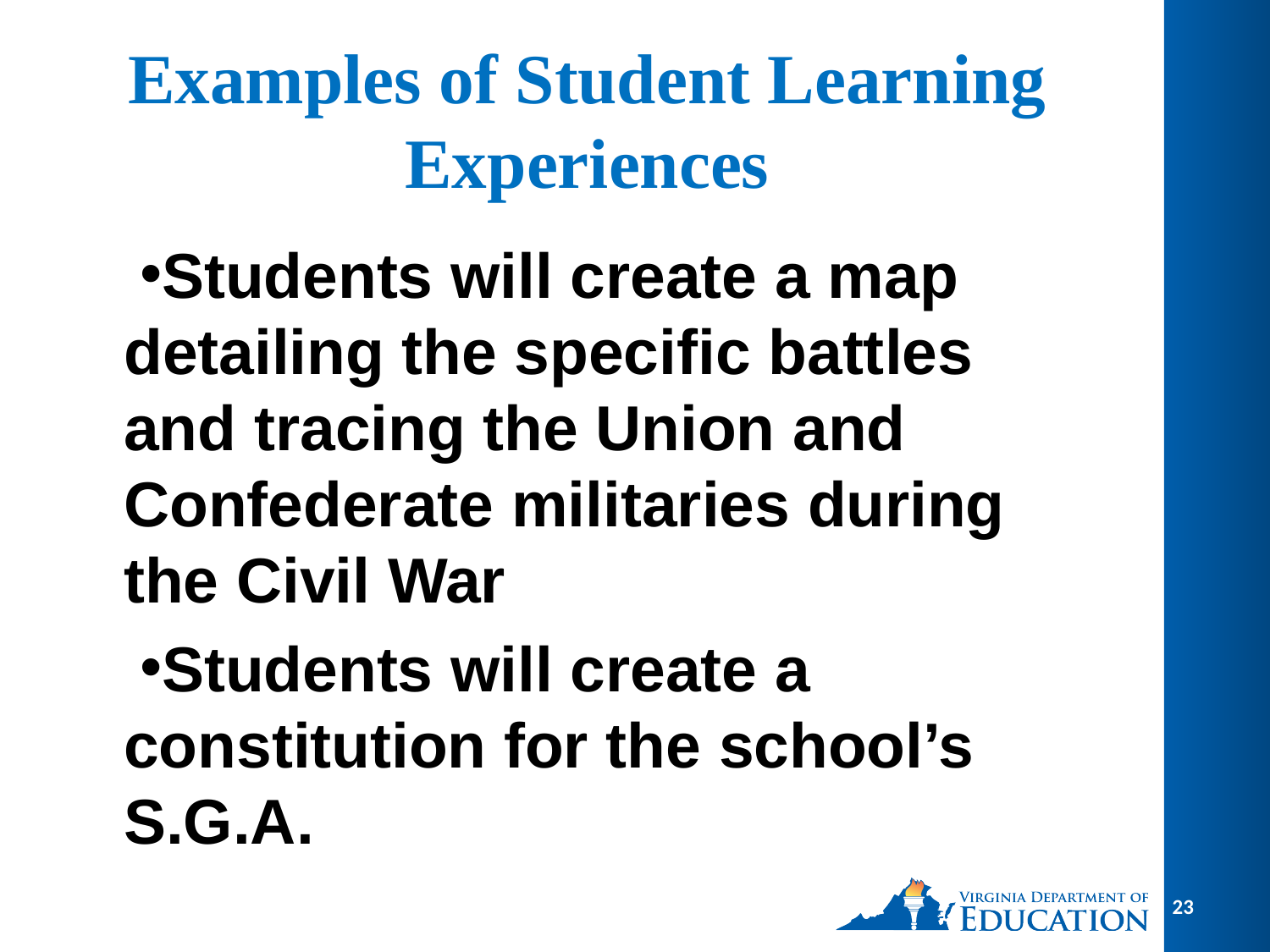

# Examples of Student Learning Experiences
Students will create a map detailing the specific battles and tracing the Union and Confederate militaries during the Civil War
Students will create a constitution for the school’s S.G.A.

23